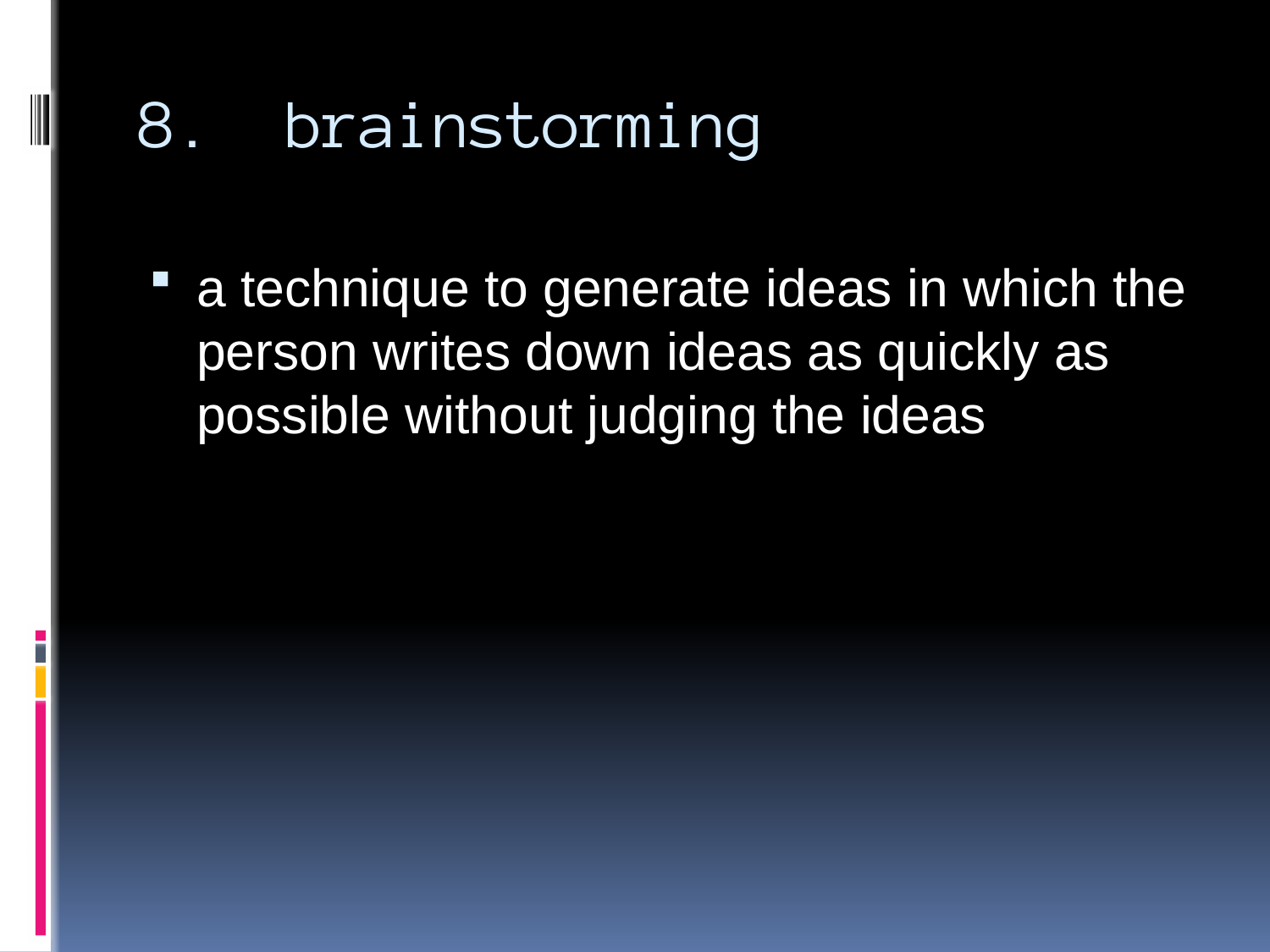

# 8.  brainstorming
a technique to generate ideas in which the person writes down ideas as quickly as possible without judging the ideas